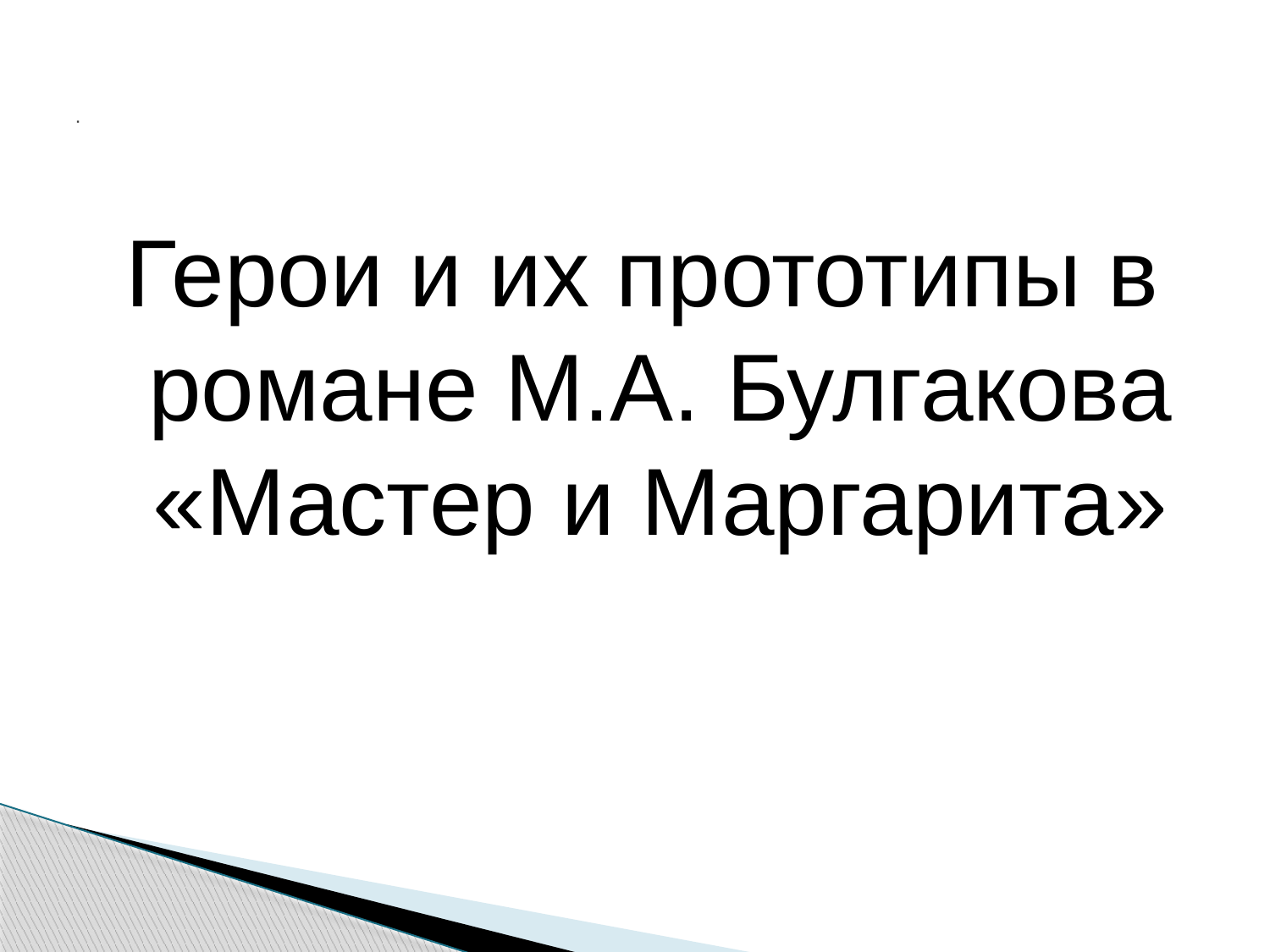

# .
Герои и их прототипы в романе М.А. Булгакова «Мастер и Маргарита»